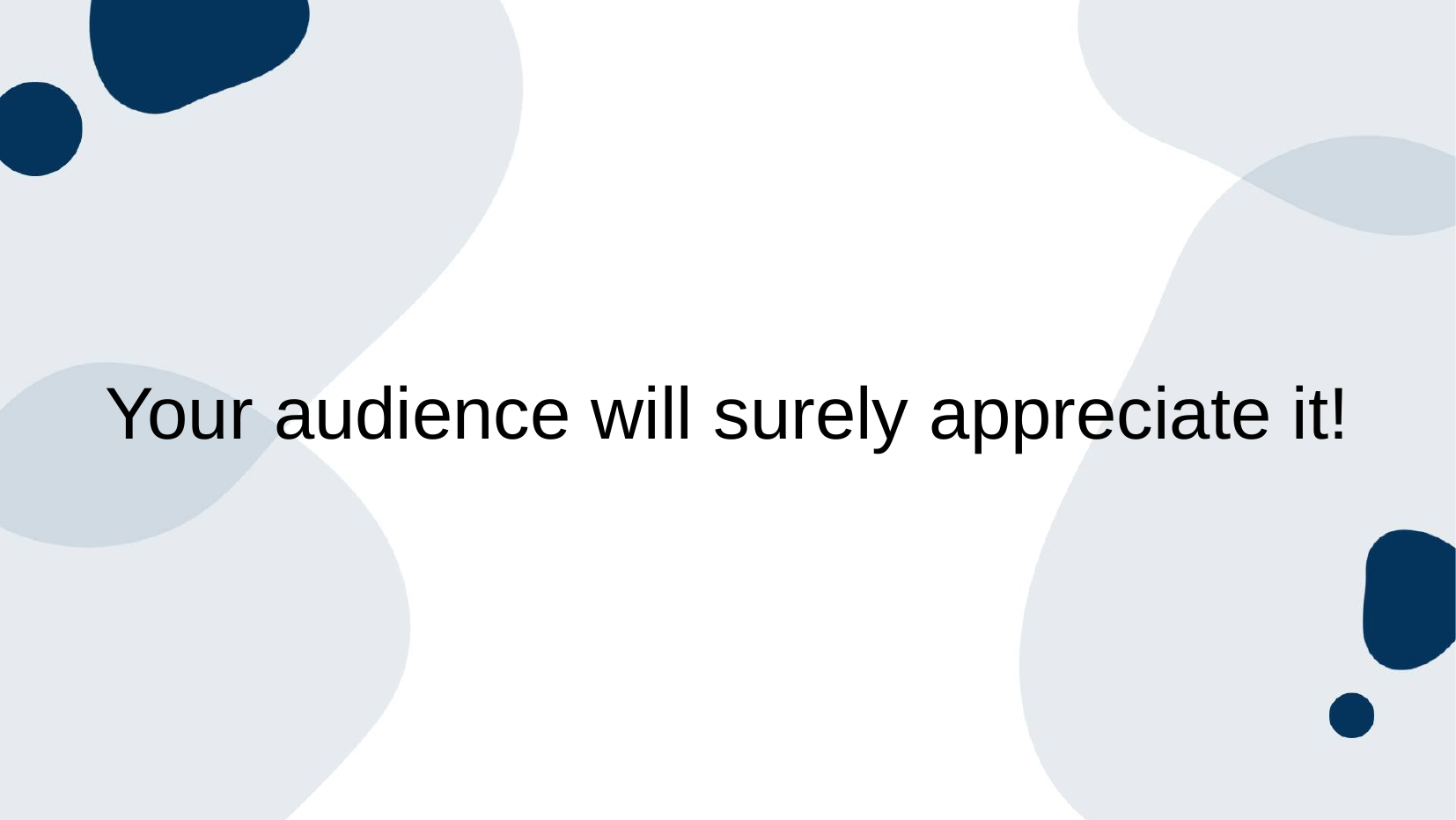

# Your audience will surely appreciate it!